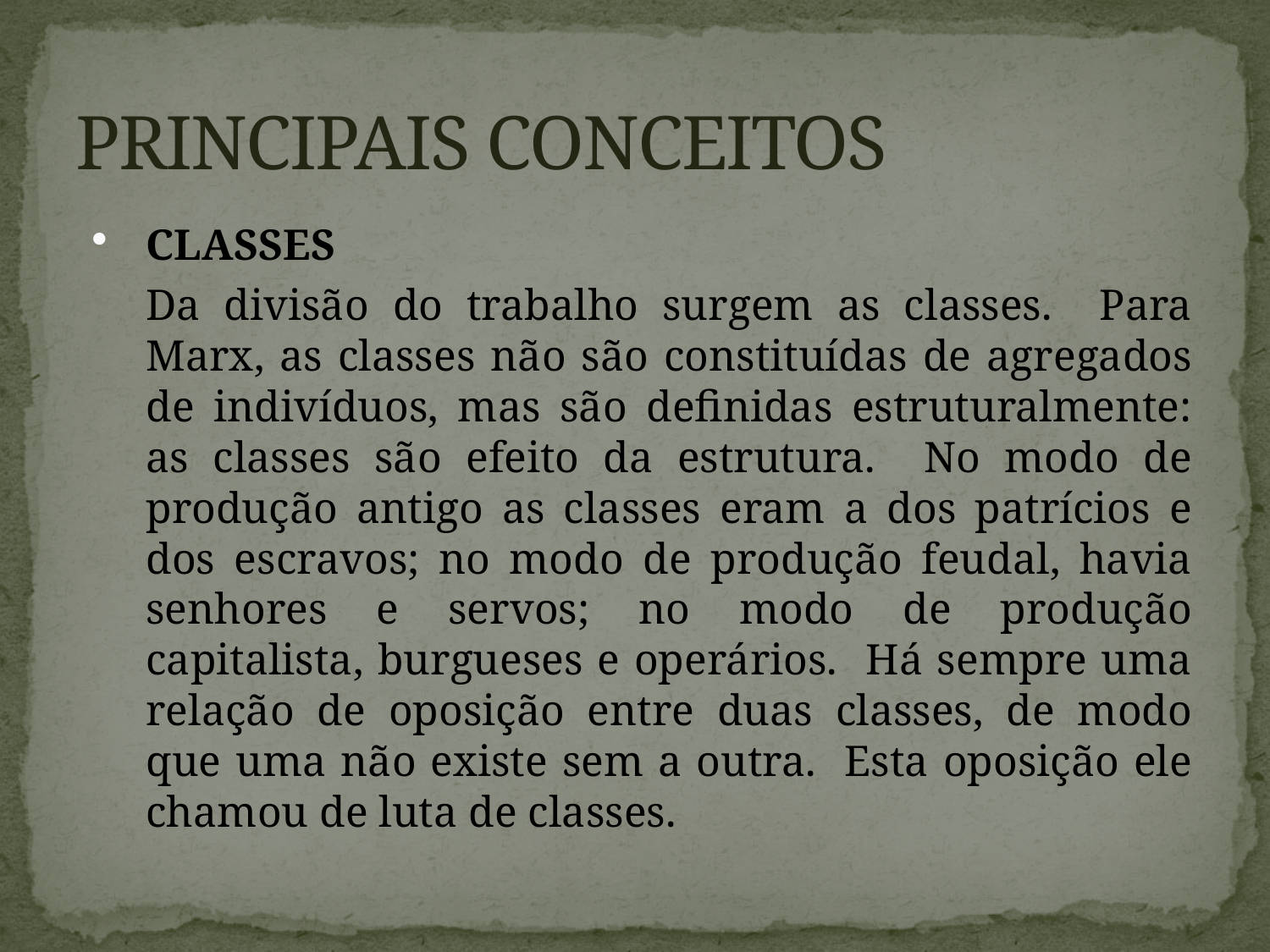

# PRINCIPAIS CONCEITOS
CLASSES
	Da divisão do trabalho surgem as classes.  Para Marx, as classes não são constituídas de agregados de indivíduos, mas são definidas estruturalmente: as classes são efeito da estrutura.  No modo de produção antigo as classes eram a dos patrícios e dos escravos; no modo de produção feudal, havia senhores e servos; no modo de produção capitalista, burgueses e operários.  Há sempre uma relação de oposição entre duas classes, de modo que uma não existe sem a outra.  Esta oposição ele chamou de luta de classes.